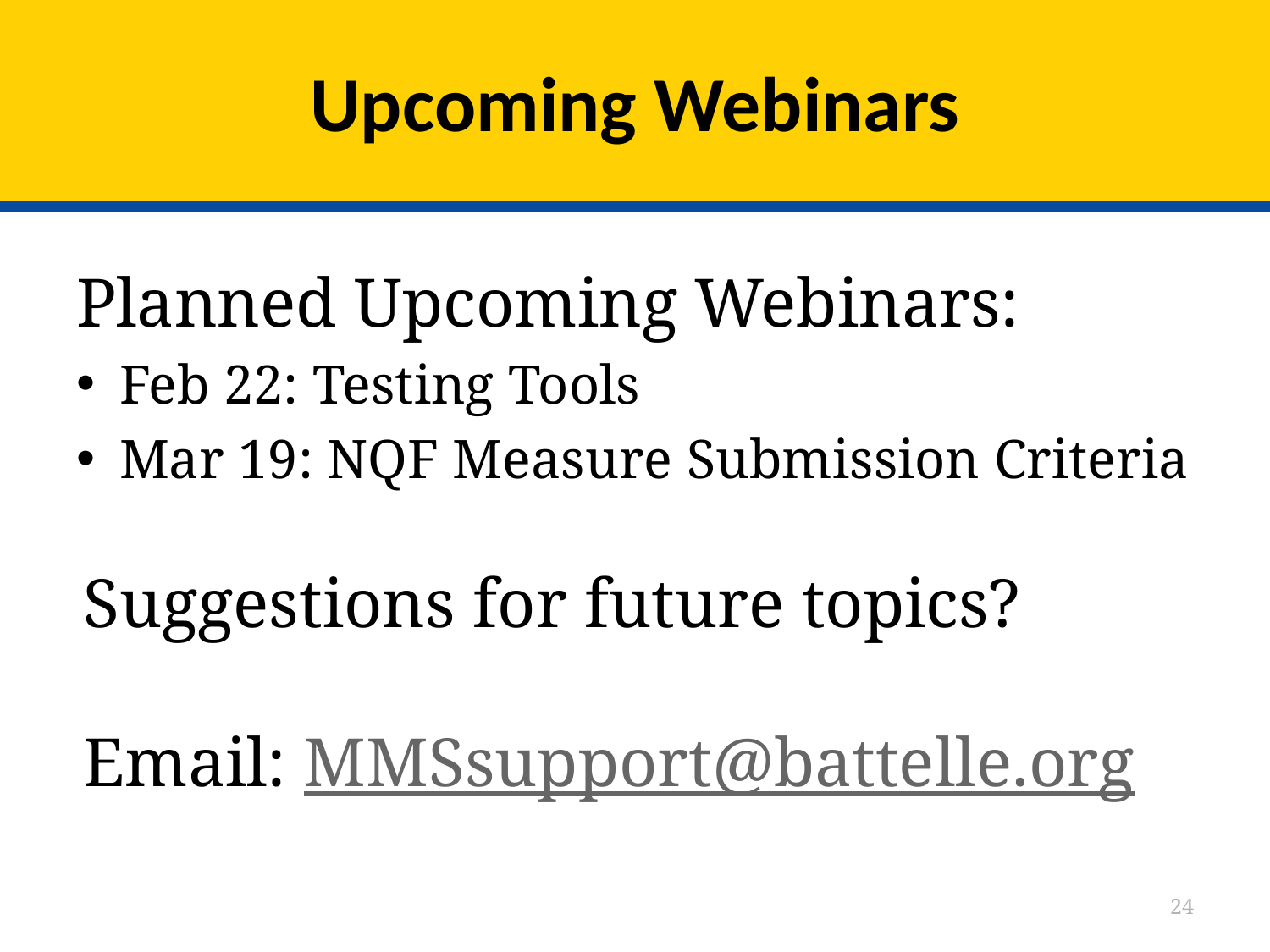

# Upcoming Webinars
Planned Upcoming Webinars:
Feb 22: Testing Tools
Mar 19: NQF Measure Submission Criteria

Suggestions for future topics?

Email: MMSsupport@battelle.org
24